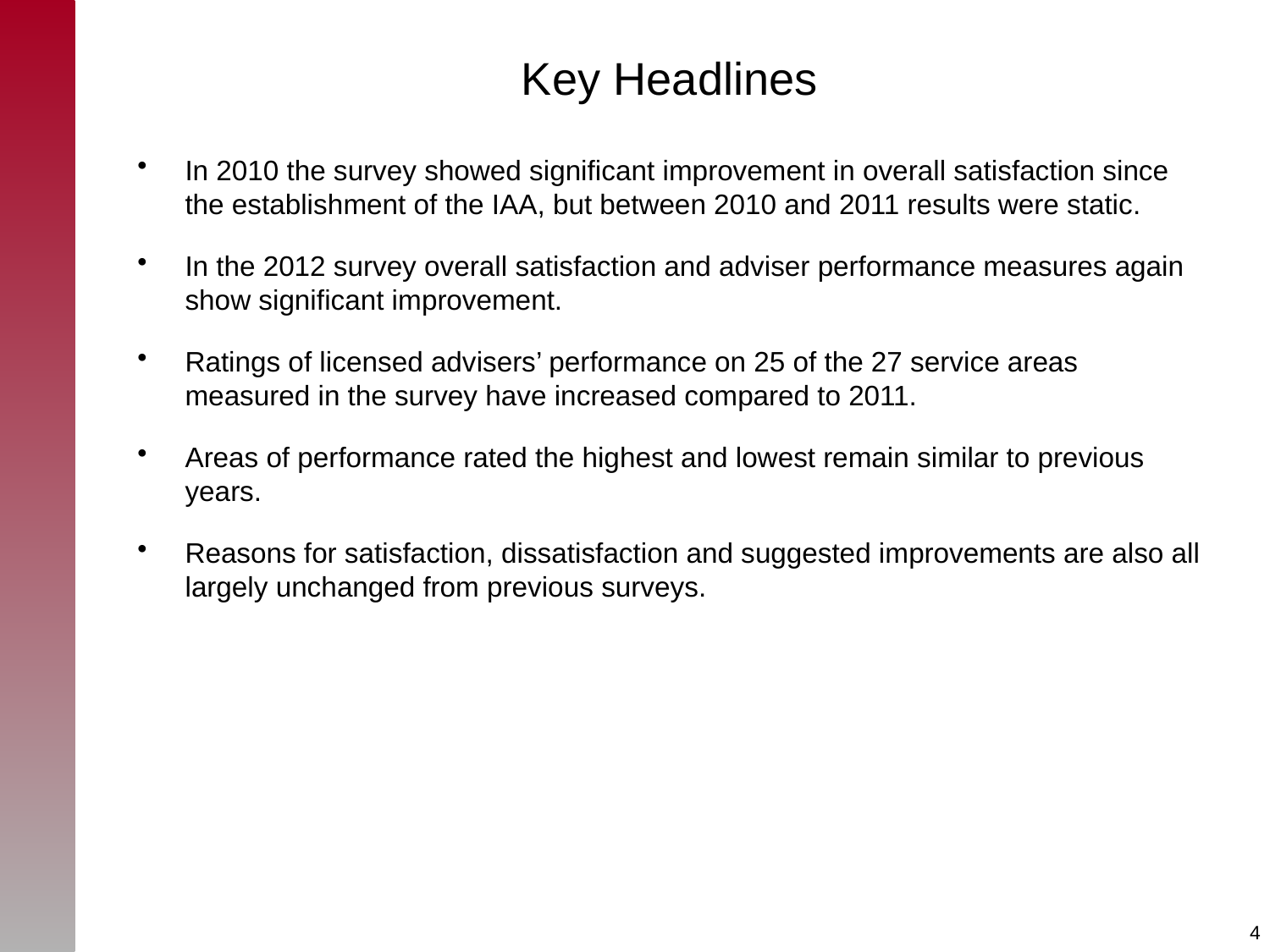

# Key Headlines
In 2010 the survey showed significant improvement in overall satisfaction since the establishment of the IAA, but between 2010 and 2011 results were static.
In the 2012 survey overall satisfaction and adviser performance measures again show significant improvement.
Ratings of licensed advisers’ performance on 25 of the 27 service areas measured in the survey have increased compared to 2011.
Areas of performance rated the highest and lowest remain similar to previous years.
Reasons for satisfaction, dissatisfaction and suggested improvements are also all largely unchanged from previous surveys.

4